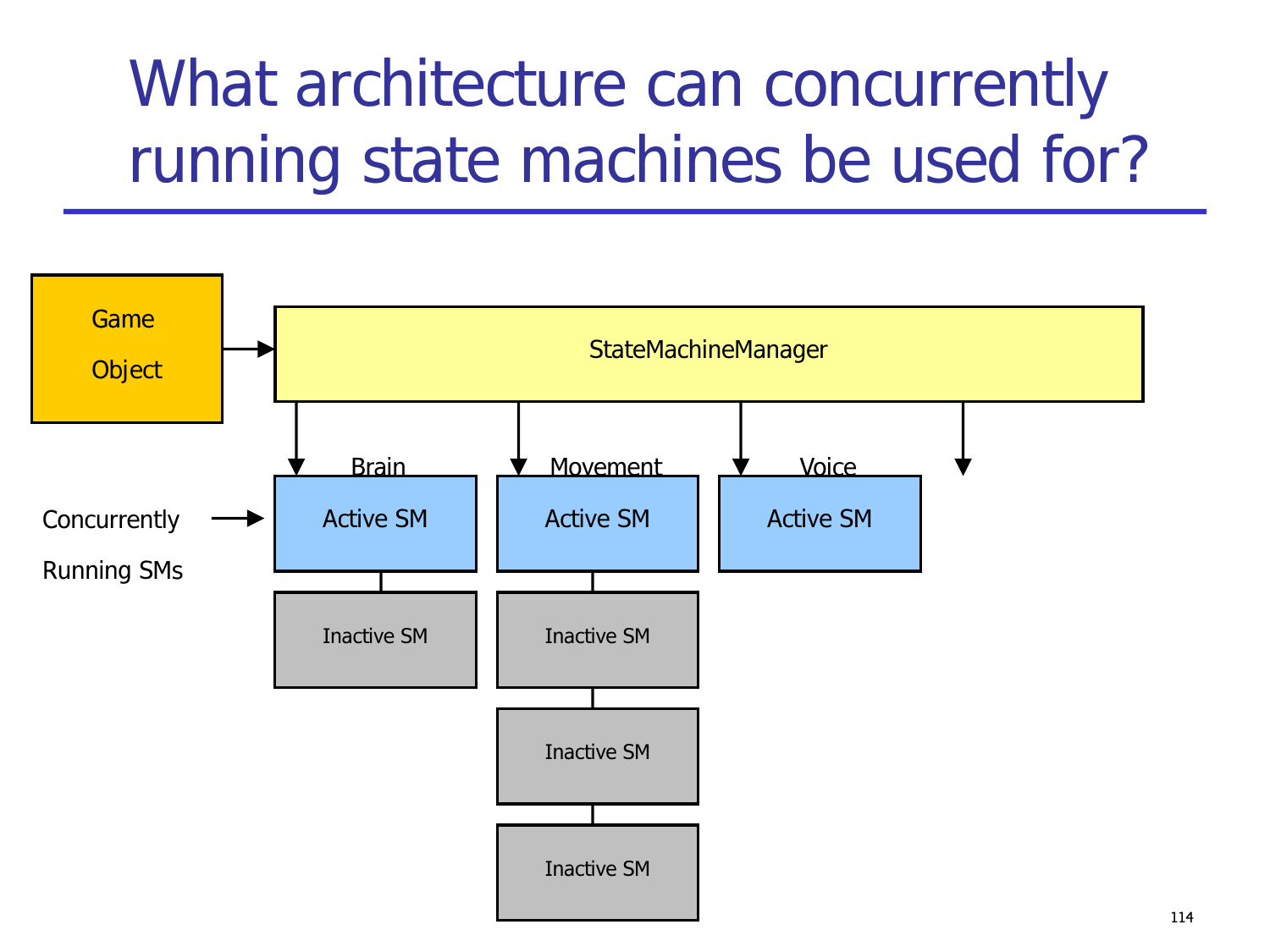

# What architecture can concurrently running state machines be used for?
Game
Object
StateMachineManager

Brain
Movement
Voice
Active SM
Active SM
Active SM
Concurrently
Running SMs

Inactive SM
Inactive SM

Inactive SM

Inactive SM
114